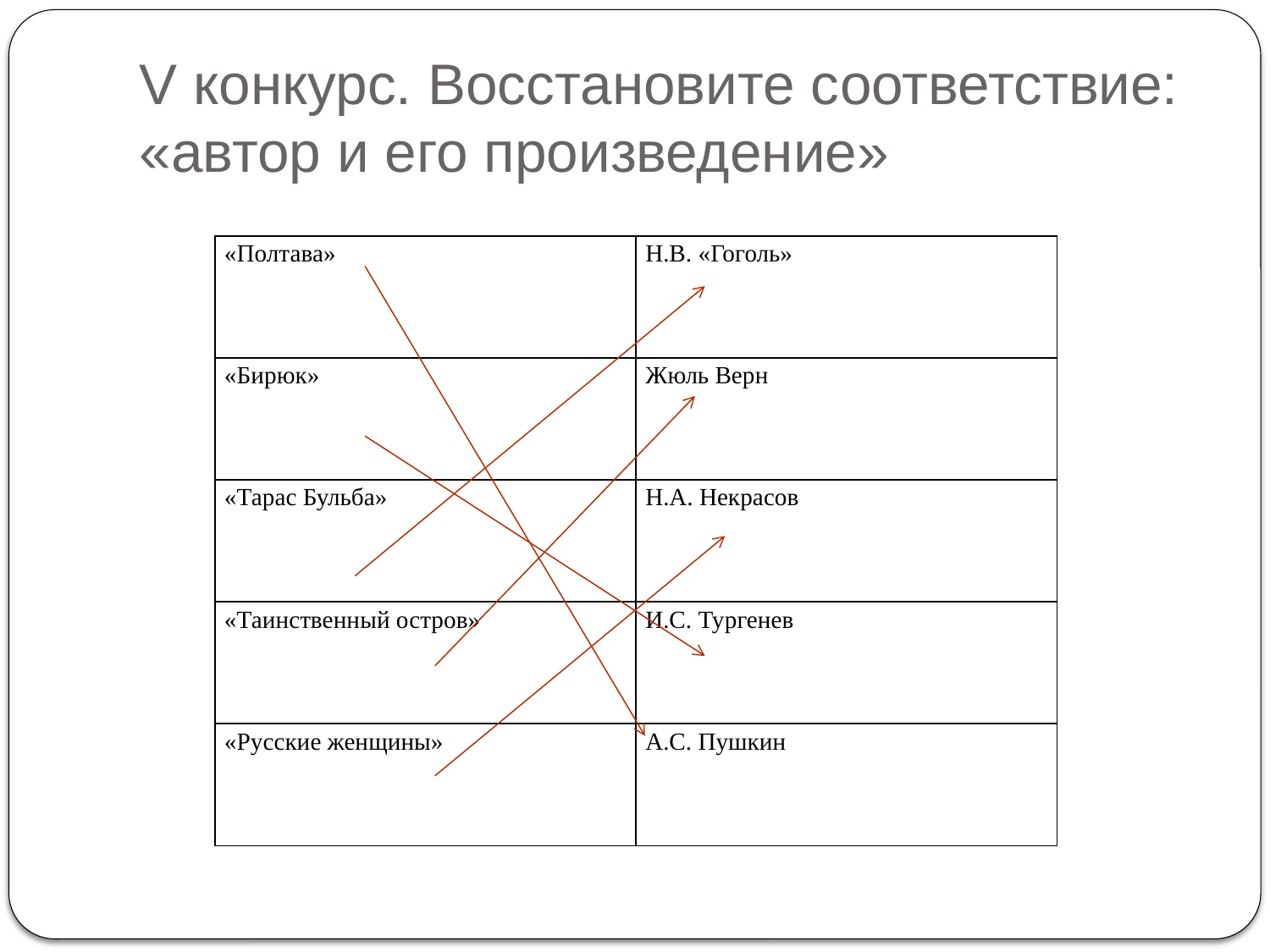

# V конкурс. Восстановите соответствие: «автор и его произведение»
| «Полтава» | Н.В. «Гоголь» |
| --- | --- |
| «Бирюк» | Жюль Верн |
| «Тарас Бульба» | Н.А. Некрасов |
| «Таинственный остров» | И.С. Тургенев |
| «Русские женщины» | А.С. Пушкин |